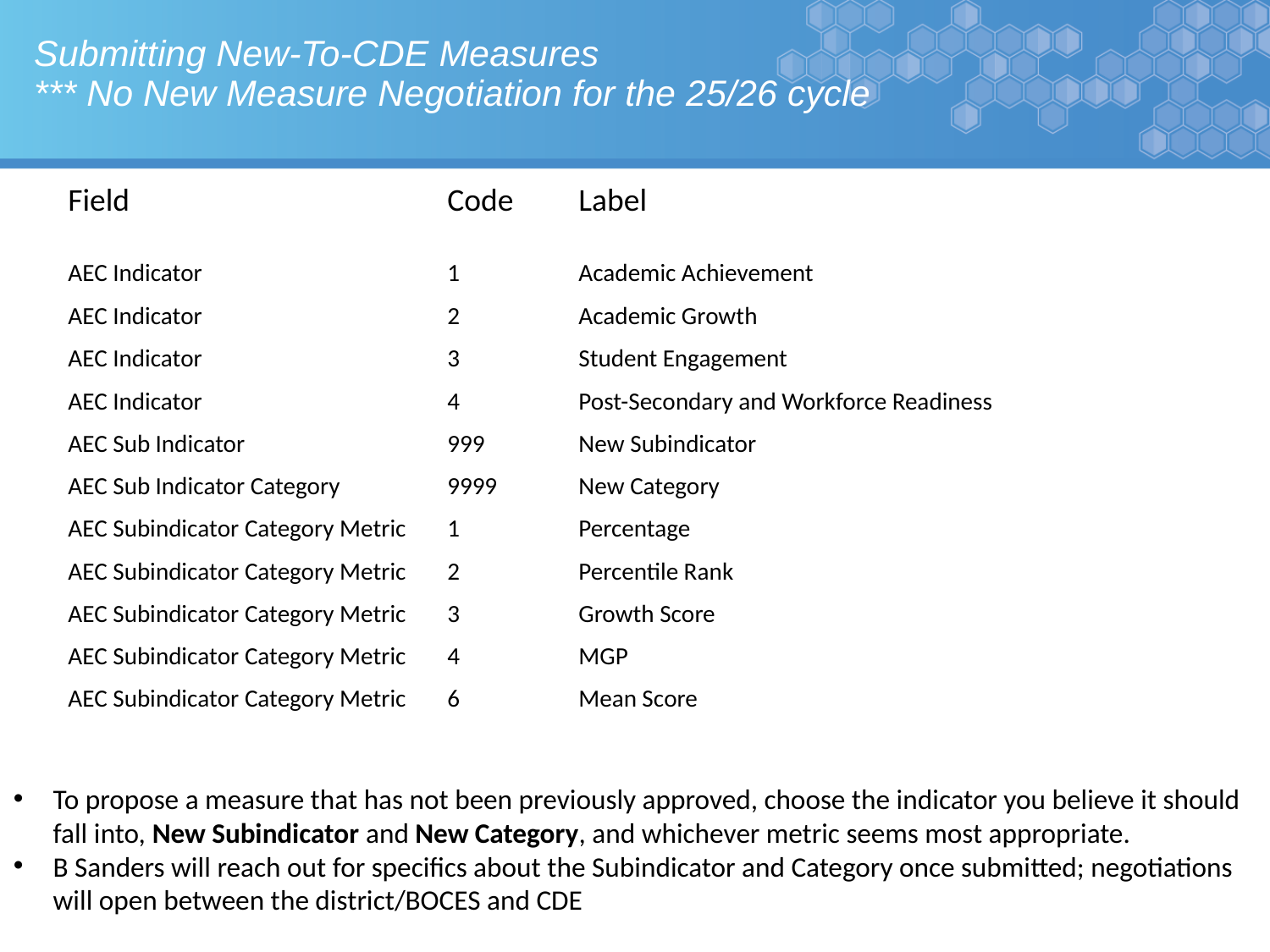

# Submitting New-To-CDE Measures *** No New Measure Negotiation for the 25/26 cycle
| Field | Code | Label |
| --- | --- | --- |
| AEC Indicator | 1 | Academic Achievement |
| AEC Indicator | 2 | Academic Growth |
| AEC Indicator | 3 | Student Engagement |
| AEC Indicator | 4 | Post-Secondary and Workforce Readiness |
| AEC Sub Indicator | 999 | New Subindicator |
| AEC Sub Indicator Category | 9999 | New Category |
| AEC Subindicator Category Metric | 1 | Percentage |
| AEC Subindicator Category Metric | 2 | Percentile Rank |
| AEC Subindicator Category Metric | 3 | Growth Score |
| AEC Subindicator Category Metric | 4 | MGP |
| AEC Subindicator Category Metric | 6 | Mean Score |
To propose a measure that has not been previously approved, choose the indicator you believe it should fall into, New Subindicator and New Category, and whichever metric seems most appropriate.
B Sanders will reach out for specifics about the Subindicator and Category once submitted; negotiations will open between the district/BOCES and CDE

28
28